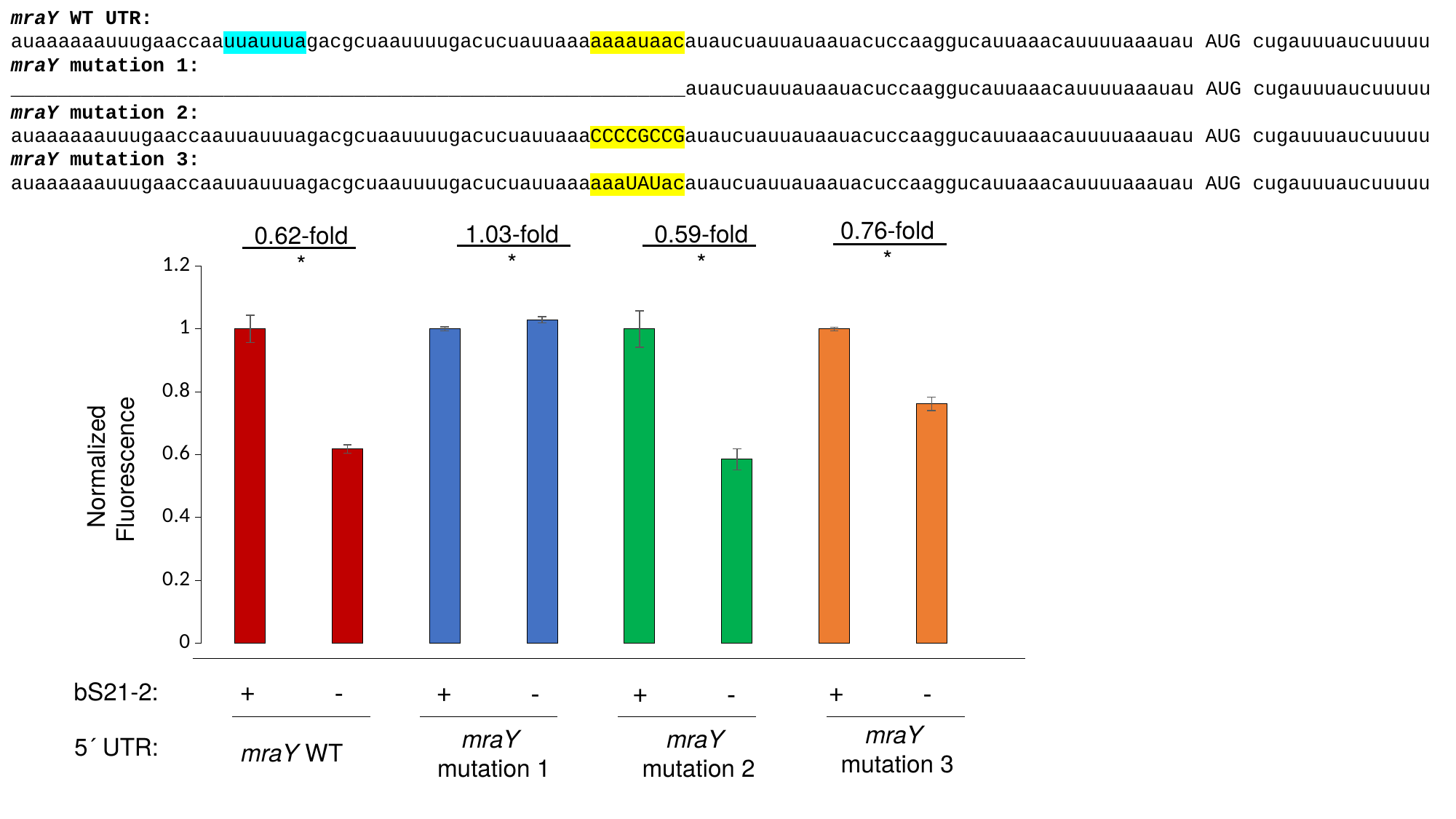

mraY WT UTR:
auaaaaaauuugaaccaauuauuuagacgcuaauuuugacucuauuaaaaaaauaacauaucuauuauaauacuccaaggucauuaaacauuuuaaauau AUG cugauuuaucuuuuu
mraY mutation 1:
_________________________________________________________auaucuauuauaauacuccaaggucauuaaacauuuuaaauau AUG cugauuuaucuuuuu
mraY mutation 2:
auaaaaaauuugaaccaauuauuuagacgcuaauuuugacucuauuaaaCCCCGCCGauaucuauuauaauacuccaaggucauuaaacauuuuaaauau AUG cugauuuaucuuuuu
mraY mutation 3:
auaaaaaauuugaaccaauuauuuagacgcuaauuuugacucuauuaaaaaaUAUacauaucuauuauaauacuccaaggucauuaaacauuuuaaauau AUG cugauuuaucuuuuu
0.76-fold
*

1.03-fold
*

0.59-fold
*

0.62-fold
*

 Normalized Fluorescence
mraY WT
+             -
+             -
+             -
bS21-2:
+             -
5´ UTR:

### Chart

| Category | Averages |
|---|---|
| LVS mraYUTR WT | 1.0000000000000002 |
| ∆rpsU2 mraYUTR WT | 0.618188469357839 |
| LVS mraYUTR_mut1 | 1.0 |
| ∆rpsU2 mraYUTR_mut1 | 1.0293615367563447 |
| LVS mraYUTR_mut2 | 1.0 |
| ∆rpsU2 mraYUTR_mut2 | 0.5851857553568726 |
| LVS mraYUTR_mut3 | 1.0 |
| ∆rpsU2 mraYUTR_mut3 | 0.7617515666463968 |
mraY
mutation 3
mraY
mutation 2
mraY
mutation 1